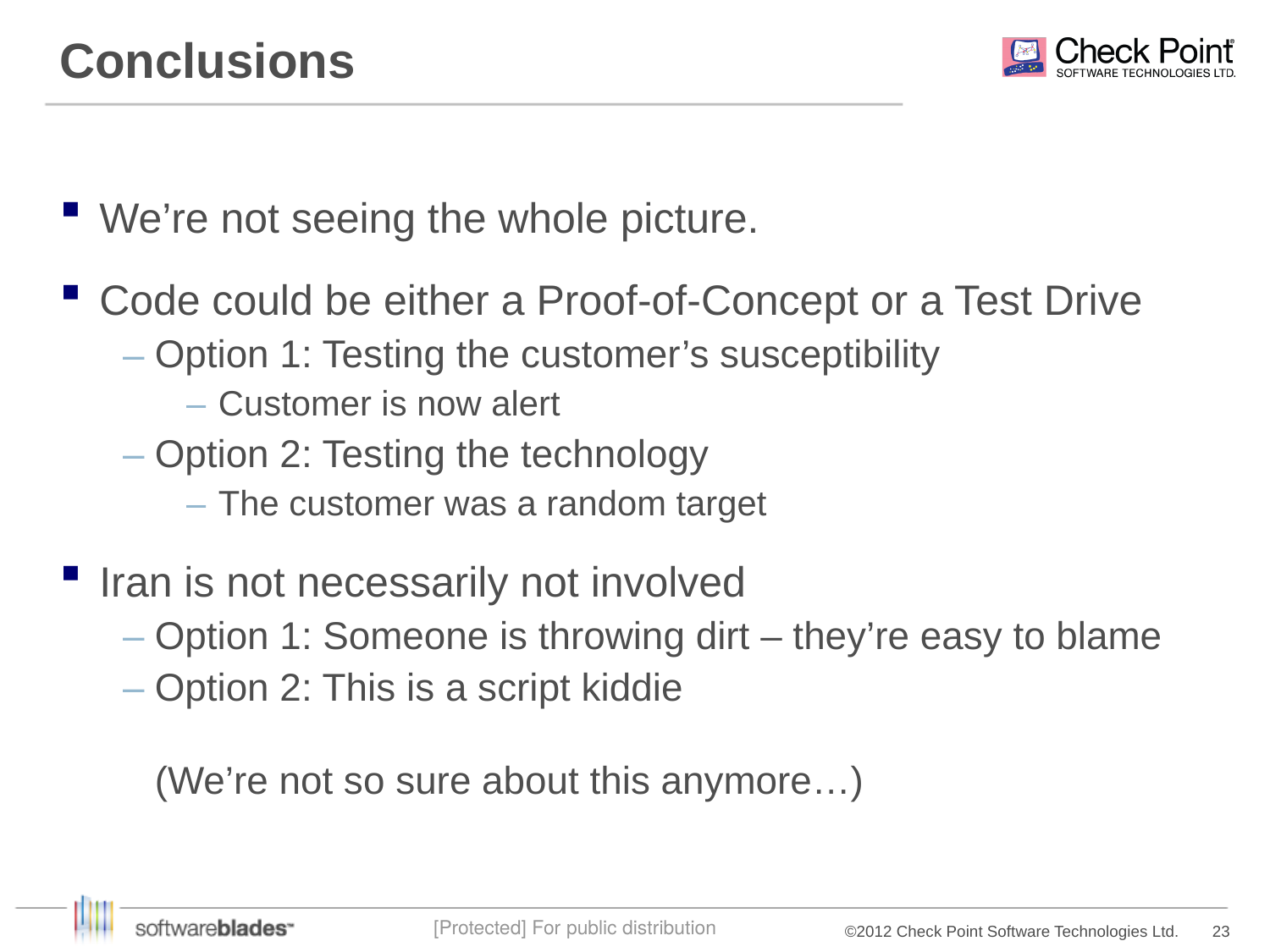

# Conclusions
We’re not seeing the whole picture.
Code could be either a Proof-of-Concept or a Test Drive
Option 1: Testing the customer’s susceptibility
Customer is now alert
Option 2: Testing the technology
The customer was a random target
Iran is not necessarily not involved
Option 1: Someone is throwing dirt – they’re easy to blame
Option 2: This is a script kiddie
(We’re not so sure about this anymore…)
[Protected] For public distribution